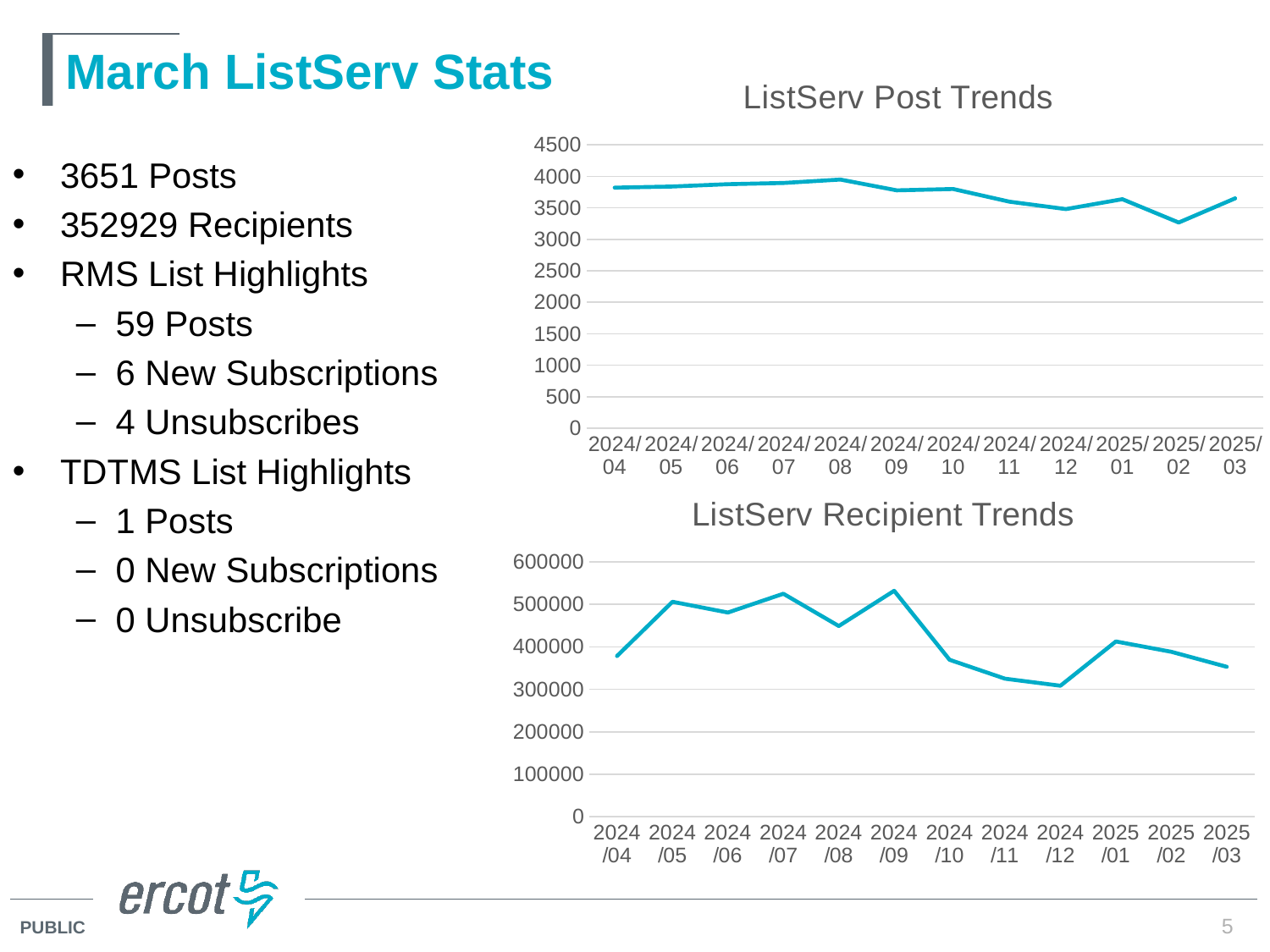

# March ListServ Stats

### Chart: ListServ Post Trends

| Category | Series 2 |
|---|---|
| 2024/04 | 3821.0 |
| 2024/05 | 3839.0 |
| 2024/06 | 3876.0 |
| 2024/07 | 3896.0 |
| 2024/08 | 3950.0 |
| 2024/09 | 3778.0 |
| 2024/10 | 3800.0 |
| 2024/11 | 3598.0 |
| 2024/12 | 3481.0 |
| 2025/01 | 3638.0 |
| 2025/02 | 3267.0 |
| 2025/03 | 3651.0 |
3651 Posts
352929 Recipients
RMS List Highlights
59 Posts
6 New Subscriptions
4 Unsubscribes
TDTMS List Highlights
1 Posts
0 New Subscriptions
0 Unsubscribe

### Chart: ListServ Recipient Trends

| Category | Series 2 |
|---|---|
| 2024/04 | 378310.0 |
| 2024/05 | 505788.0 |
| 2024/06 | 480493.0 |
| 2024/07 | 524774.0 |
| 2024/08 | 448774.0 |
| 2024/09 | 531670.0 |
| 2024/10 | 369309.0 |
| 2024/11 | 324810.0 |
| 2024/12 | 308225.0 |
| 2025/01 | 412489.0 |
| 2025/02 | 388108.0 |
| 2025/03 | 352929.0 |
5